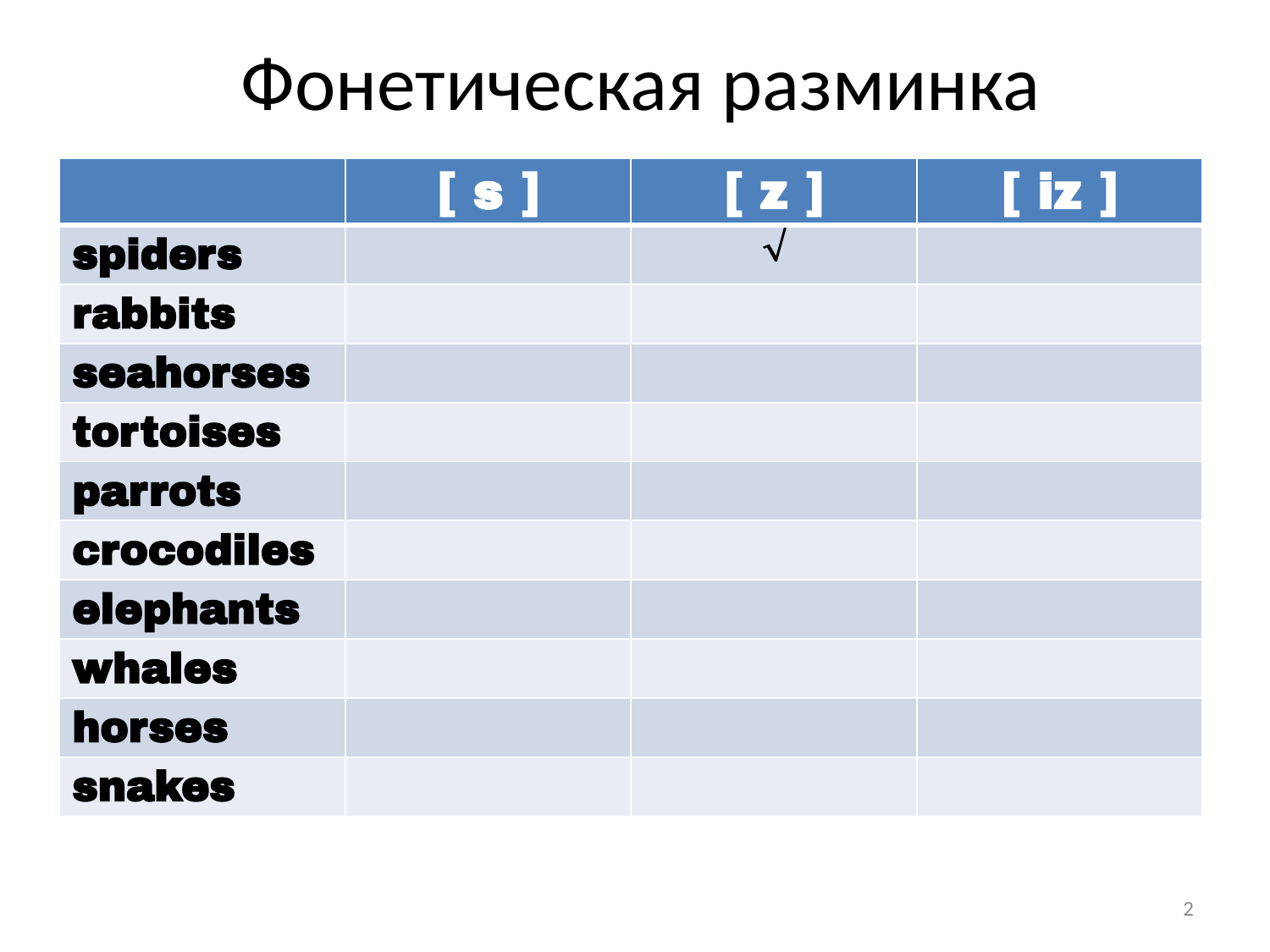

# Фонетическая разминка
|  | [ s ] | [ z ] | [ iz ] |
| --- | --- | --- | --- |
| spiders |  | √ |  |
| rabbits |  |  |  |
| seahorses |  |  |  |
| tortoises |  |  |  |
| parrots |  |  |  |
| crocodiles |  |  |  |
| elephants |  |  |  |
| whales |  |  |  |
| horses |  |  |  |
| snakes |  |  |  |
2